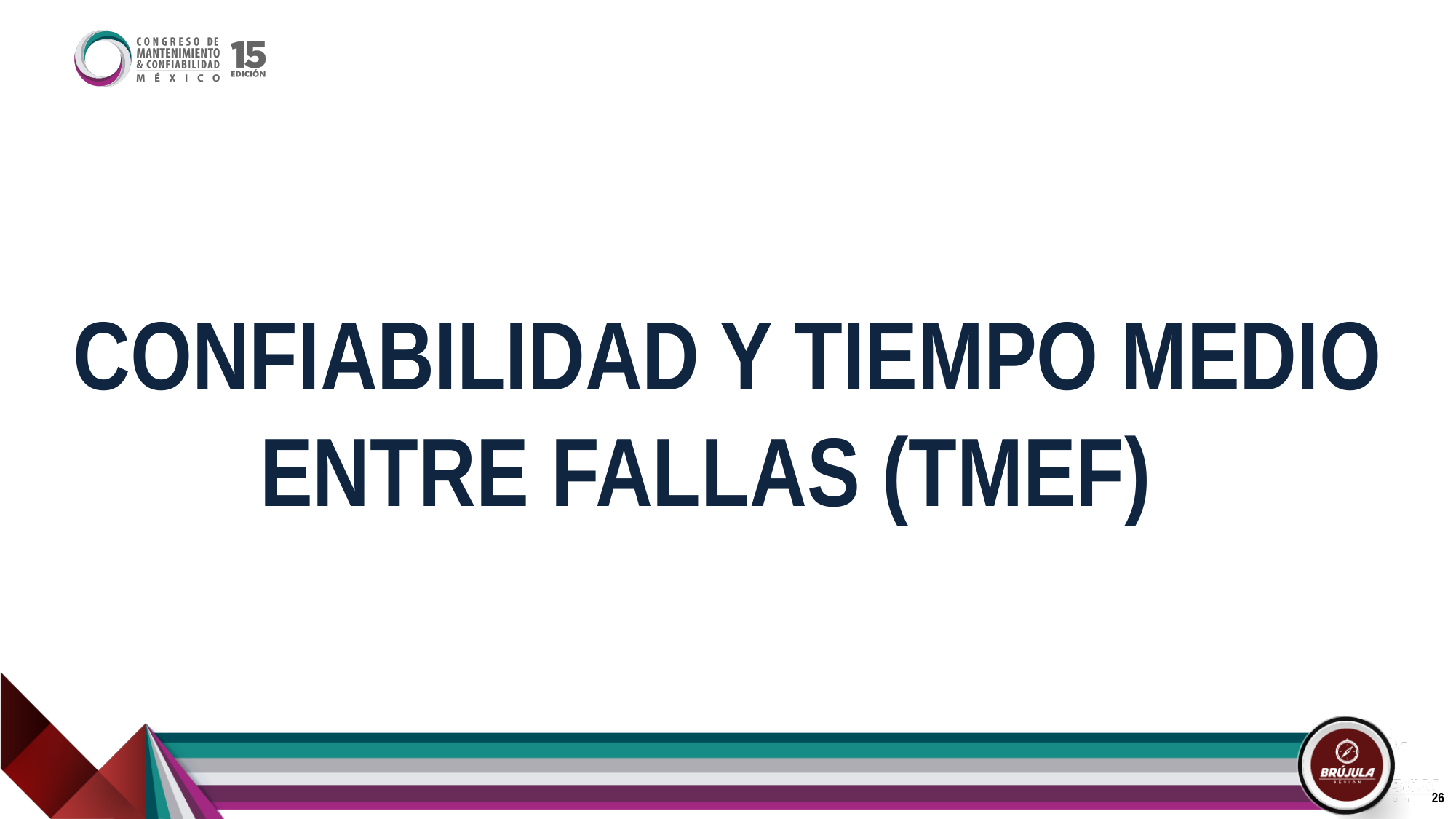

CONFIABILIDAD Y TIEMPO MEDIO ENTRE FALLAS (TMEF)
26